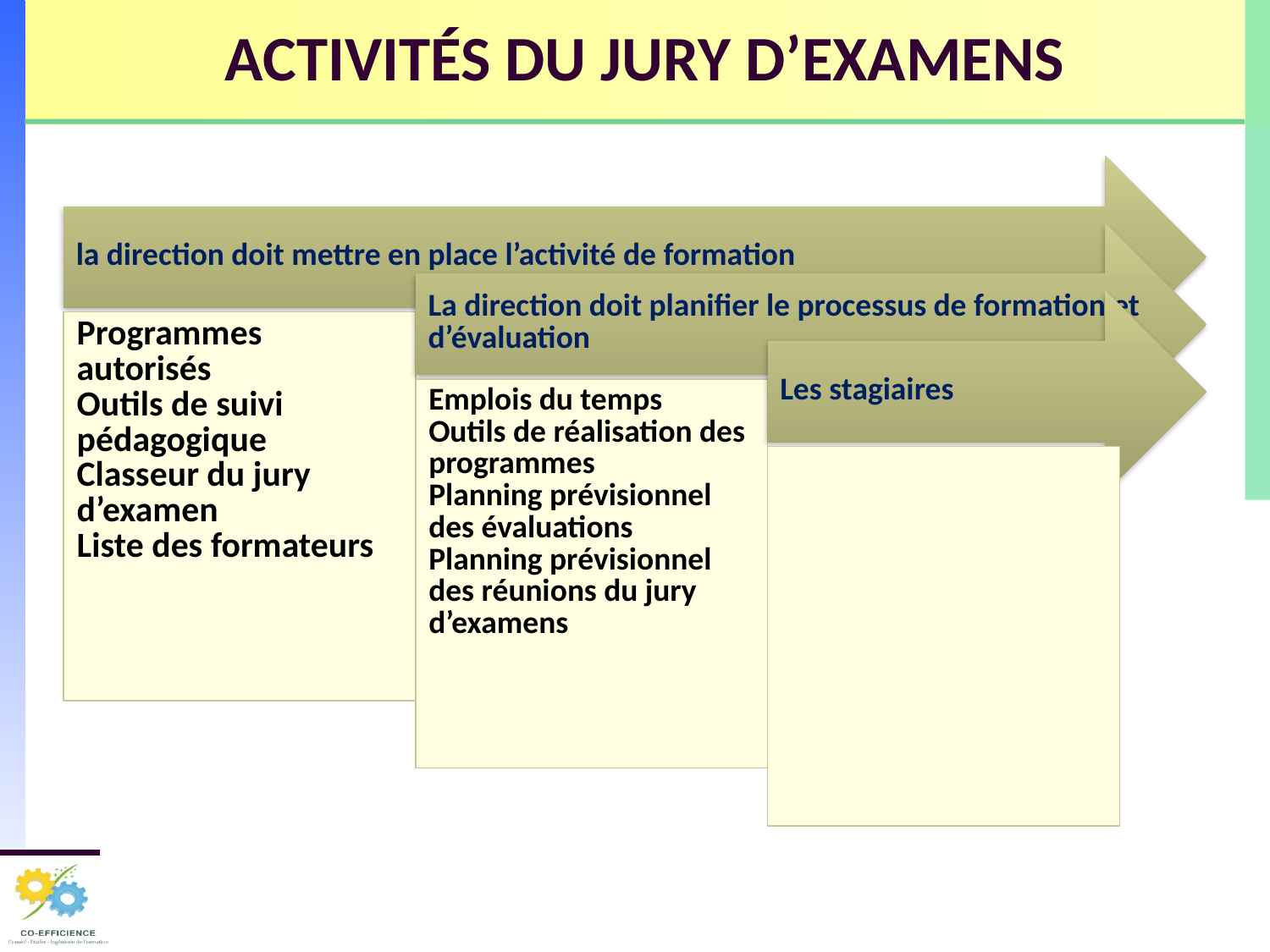

# ACTIVITÉS DU JURY D’EXAMENS
la direction doit mettre en place l’activité de formation
Programmes autorisés
Outils de suivi pédagogique
Classeur du jury d’examen
Liste des formateurs
La direction doit planifier le processus de formation et d’évaluation
Emplois du temps
Les stagiaires
Outils de réalisation des programmes
Planning prévisionnel des évaluations
Planning prévisionnel des réunions du jury d’examens